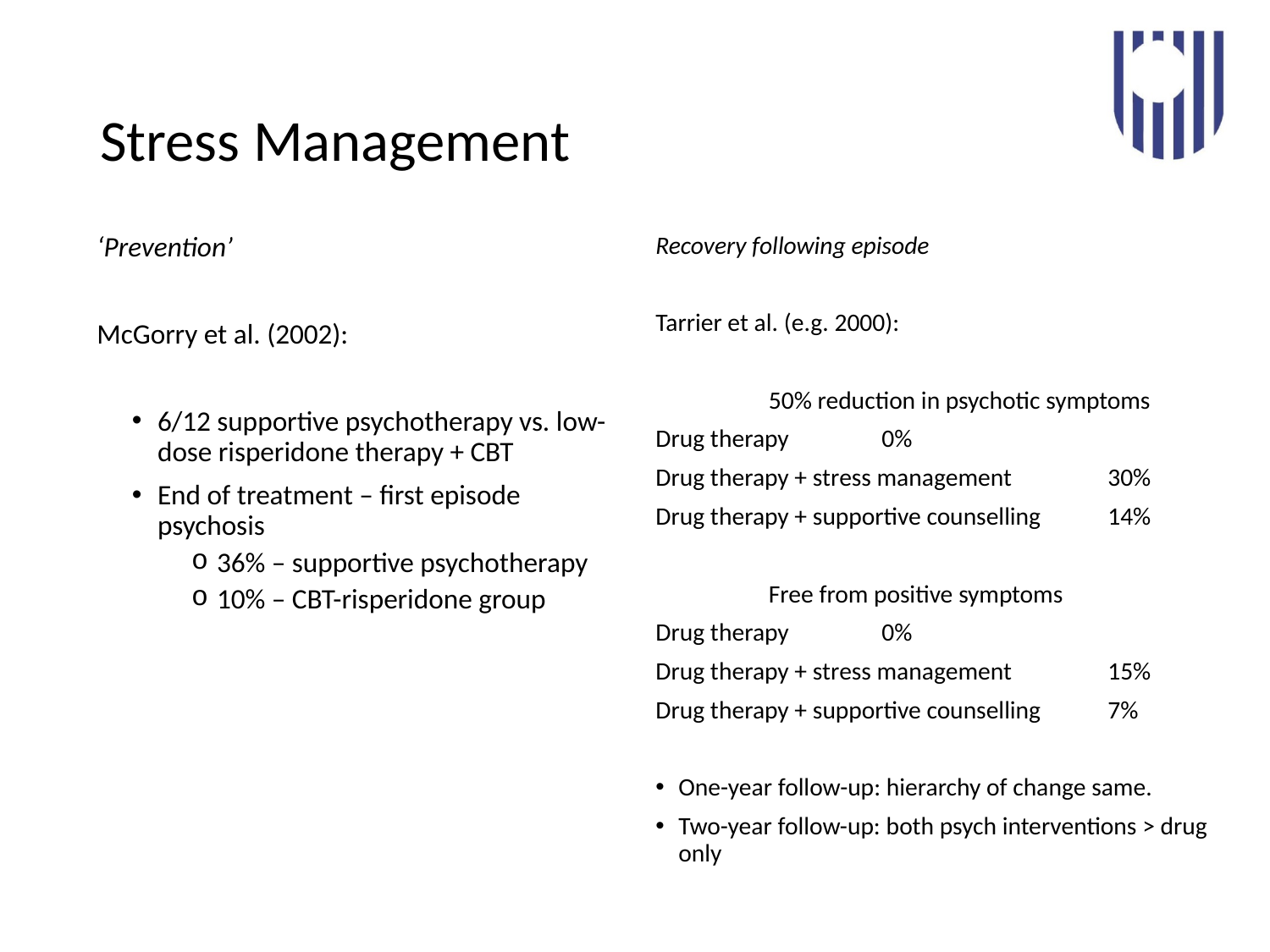

# Stress Management
‘Prevention’

McGorry et al. (2002):

6/12 supportive psychotherapy vs. low-dose risperidone therapy + CBT
End of treatment – first episode psychosis
36% – supportive psychotherapy
10% – CBT-risperidone group
Recovery following episode

Tarrier et al. (e.g. 2000):

	50% reduction in psychotic symptoms
Drug therapy 				0%
Drug therapy + stress management		30%
Drug therapy + supportive counselling	14%

	Free from positive symptoms
Drug therapy 				0%
Drug therapy + stress management		15%
Drug therapy + supportive counselling	7%

One-year follow-up: hierarchy of change same.
Two-year follow-up: both psych interventions > drug only